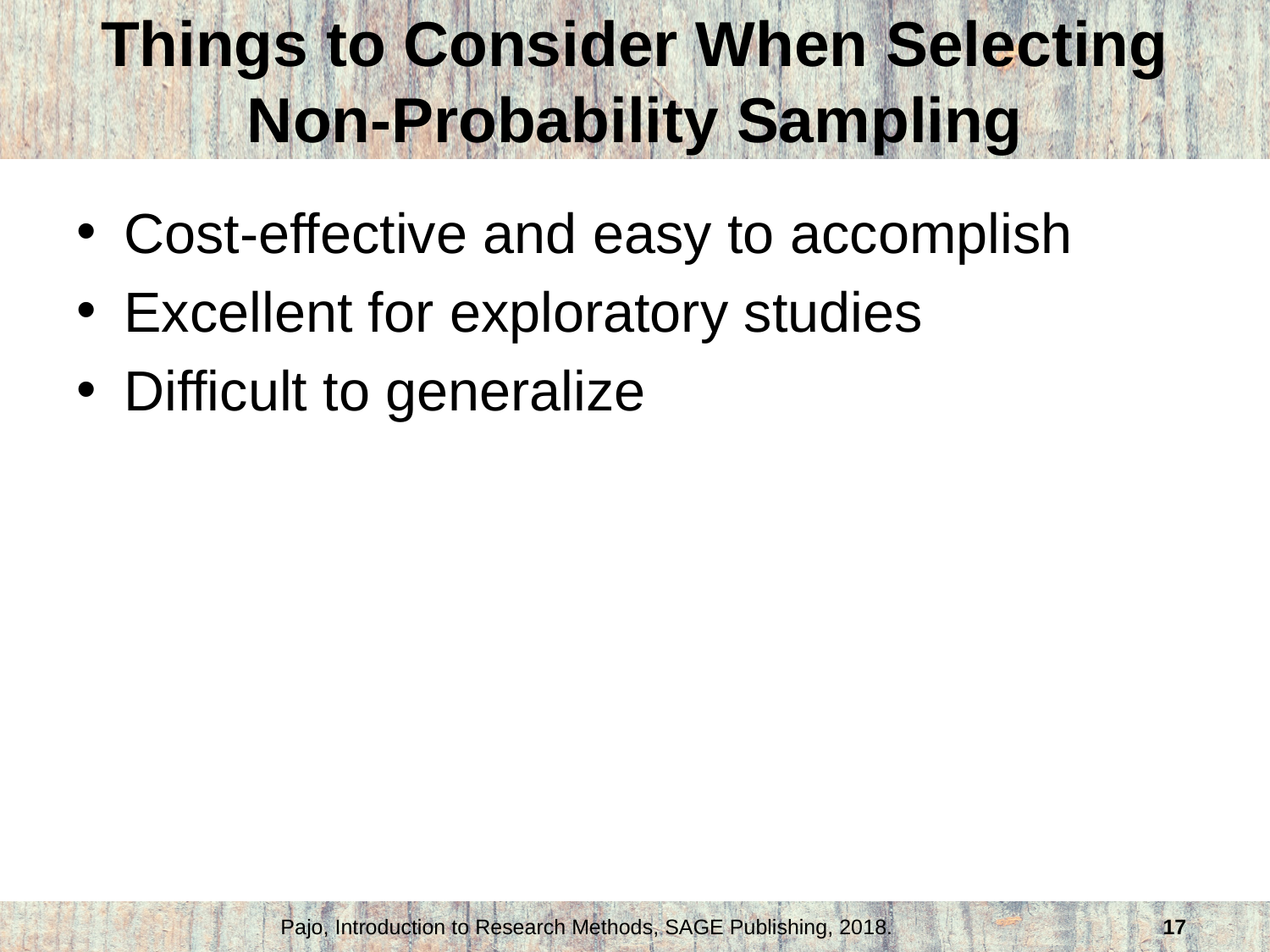

# Things to Consider When Selecting Non-Probability Sampling
Cost-effective and easy to accomplish
Excellent for exploratory studies
Difficult to generalize
Pajo, Introduction to Research Methods, SAGE Publishing, 2018.
17